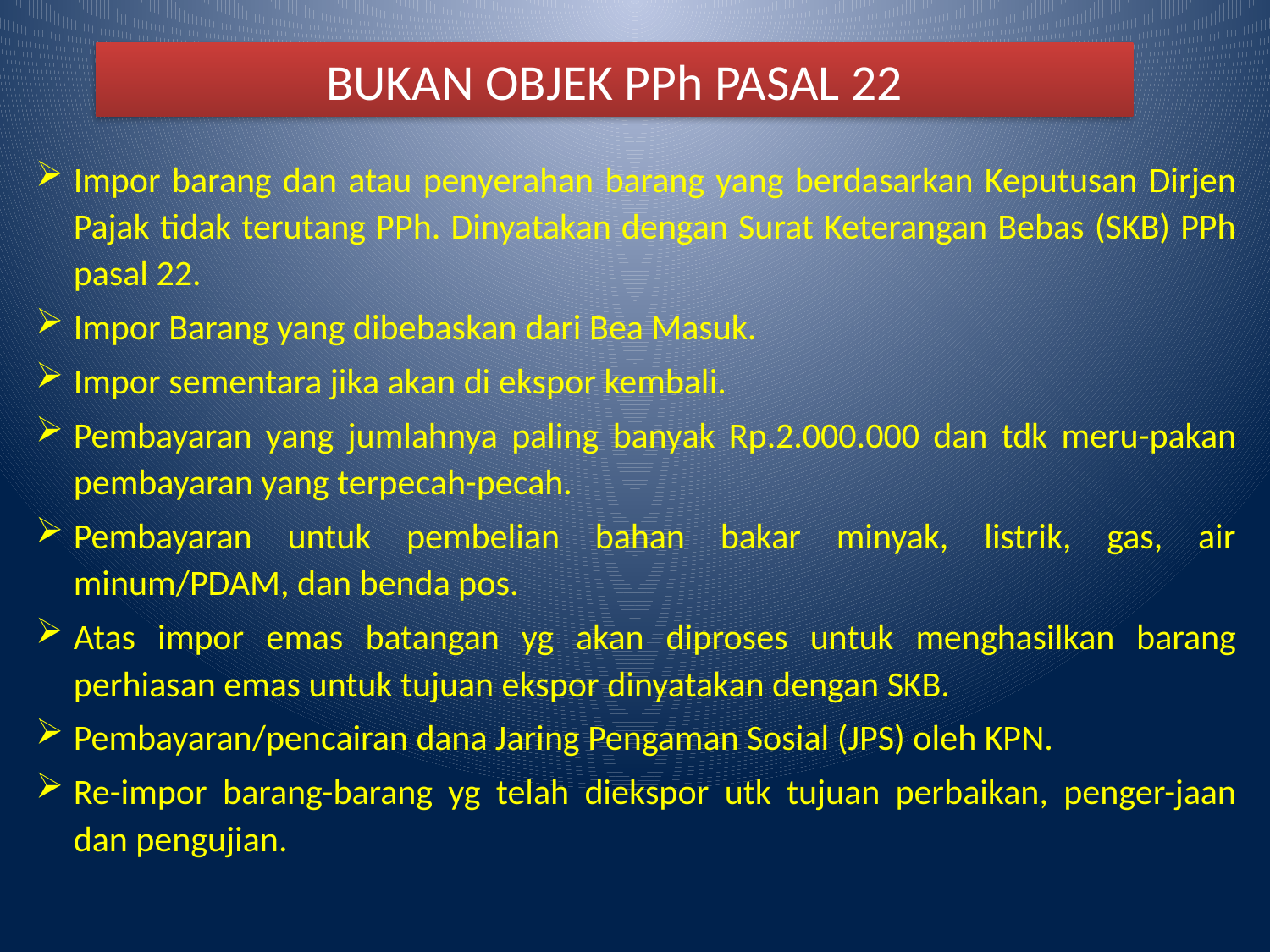

# BUKAN OBJEK PPh PASAL 22
Impor barang dan atau penyerahan barang yang berdasarkan Keputusan Dirjen Pajak tidak terutang PPh. Dinyatakan dengan Surat Keterangan Bebas (SKB) PPh pasal 22.
Impor Barang yang dibebaskan dari Bea Masuk.
Impor sementara jika akan di ekspor kembali.
Pembayaran yang jumlahnya paling banyak Rp.2.000.000 dan tdk meru-pakan pembayaran yang terpecah-pecah.
Pembayaran untuk pembelian bahan bakar minyak, listrik, gas, air minum/PDAM, dan benda pos.
Atas impor emas batangan yg akan diproses untuk menghasilkan barang perhiasan emas untuk tujuan ekspor dinyatakan dengan SKB.
Pembayaran/pencairan dana Jaring Pengaman Sosial (JPS) oleh KPN.
Re-impor barang-barang yg telah diekspor utk tujuan perbaikan, penger-jaan dan pengujian.